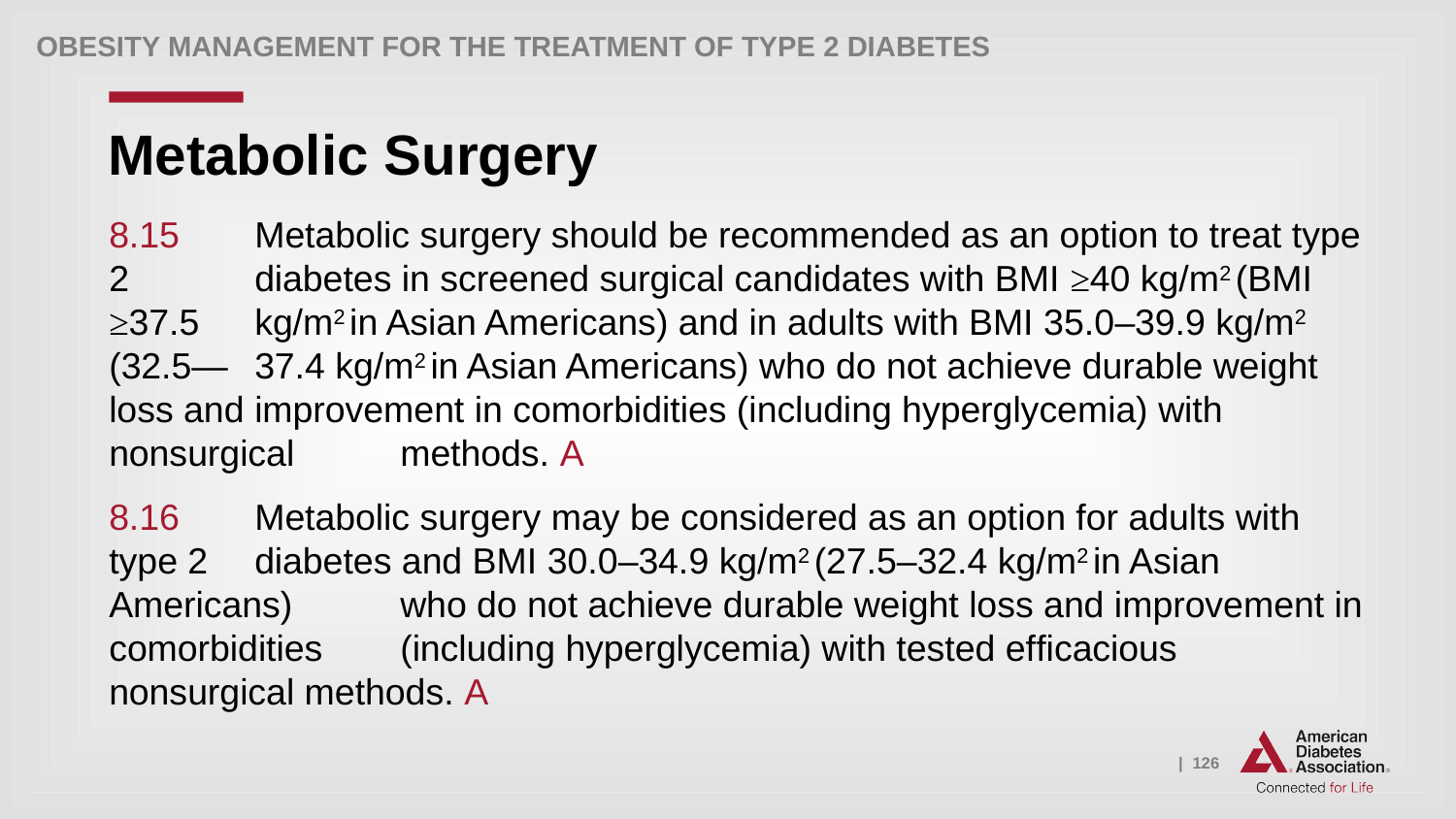

Obesity Management for the Treatment of Type 2 Diabetes
# Metabolic Surgery
8.15 	Metabolic surgery should be recommended as an option to treat type 2 	diabetes in screened surgical candidates with BMI ≥40 kg/m2 (BMI ≥37.5 	kg/m2 in Asian Americans) and in adults with BMI 35.0–39.9 kg/m2 (32.5— 	37.4 kg/m2 in Asian Americans) who do not achieve durable weight loss and 	improvement in comorbidities (including hyperglycemia) with nonsurgical 	methods. A
8.16 	Metabolic surgery may be considered as an option for adults with type 2 	diabetes and BMI 30.0–34.9 kg/m2 (27.5–32.4 kg/m2 in Asian Americans) 	who do not achieve durable weight loss and improvement in comorbidities 	(including hyperglycemia) with tested efficacious nonsurgical methods. A